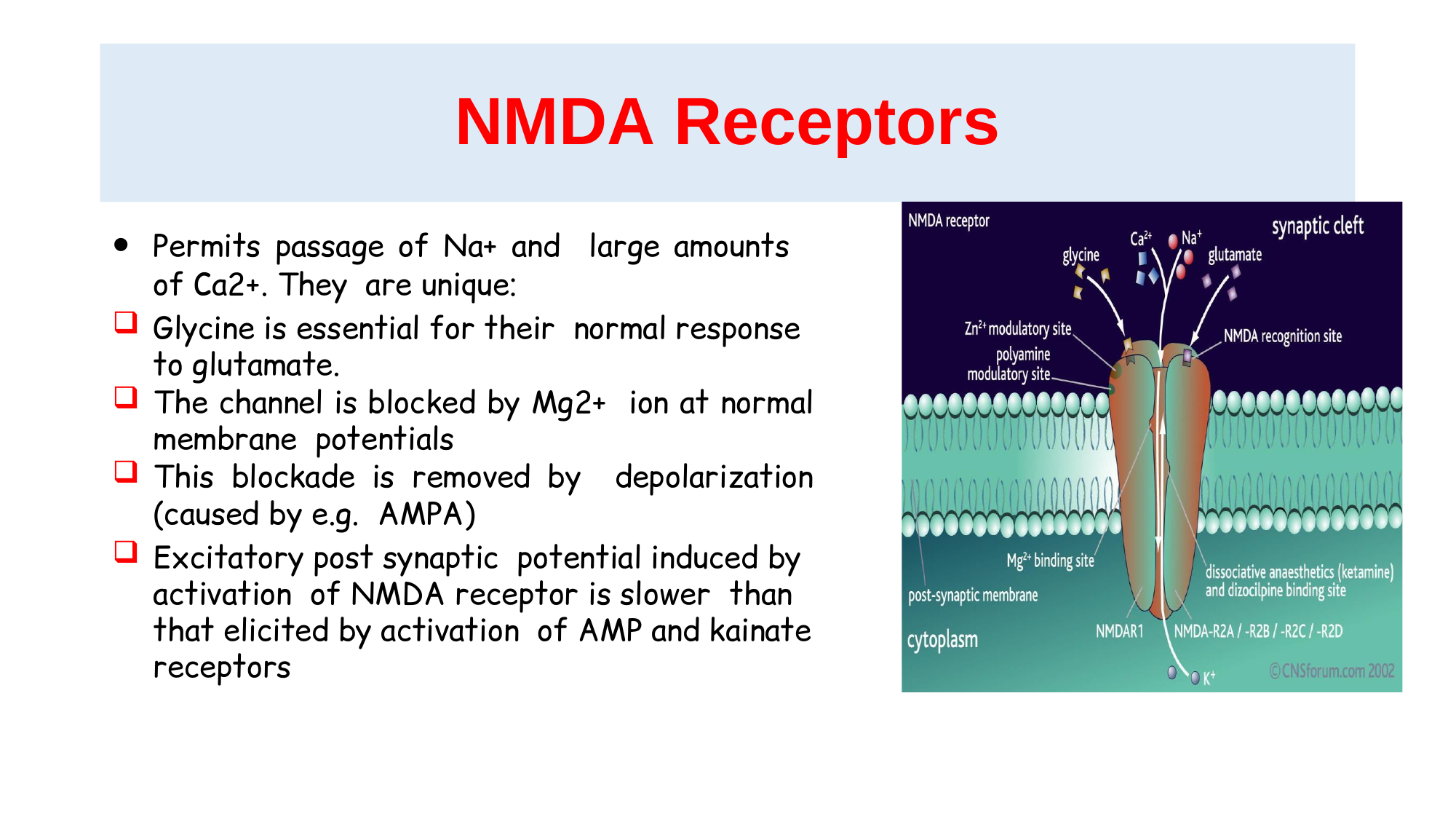

# NMDA Receptors

Permits passage of Na+ and  large amounts of Ca2+. They  are unique:
Glycine is essential for their  normal response to glutamate.
The channel is blocked by Mg2+  ion at normal membrane  potentials
This blockade is removed by  depolarization (caused by e.g.  AMPA)
Excitatory post synaptic  potential induced by activation  of NMDA receptor is slower  than that elicited by activation  of AMP and kainate receptors